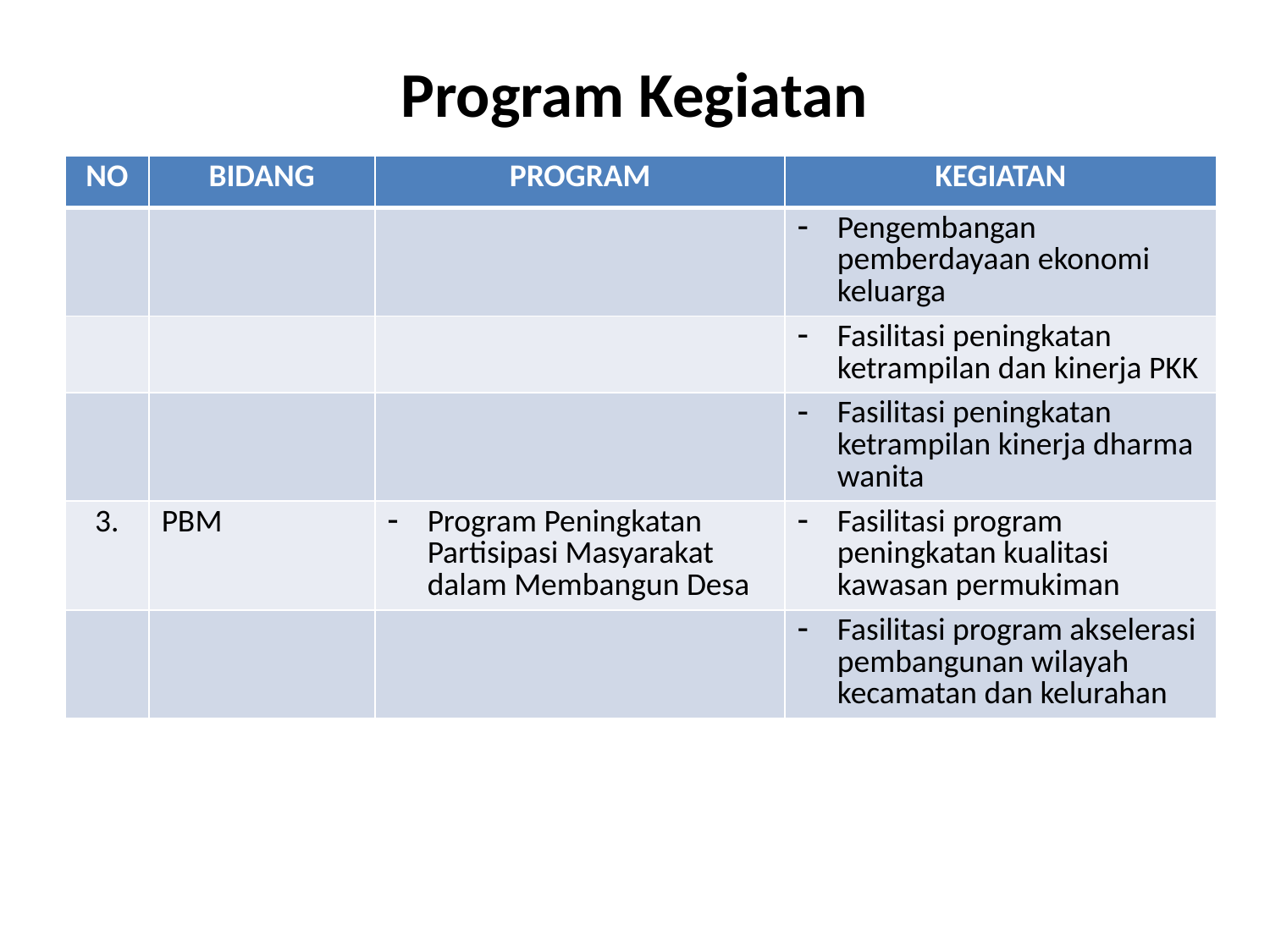

# Program Kegiatan
| NO | BIDANG | PROGRAM | KEGIATAN |
| --- | --- | --- | --- |
|  |  |  | Pengembangan pemberdayaan ekonomi keluarga |
|  |  |  | Fasilitasi peningkatan ketrampilan dan kinerja PKK |
|  |  |  | Fasilitasi peningkatan ketrampilan kinerja dharma wanita |
| 3. | PBM | Program Peningkatan Partisipasi Masyarakat dalam Membangun Desa | Fasilitasi program peningkatan kualitasi kawasan permukiman |
|  |  |  | Fasilitasi program akselerasi pembangunan wilayah kecamatan dan kelurahan |